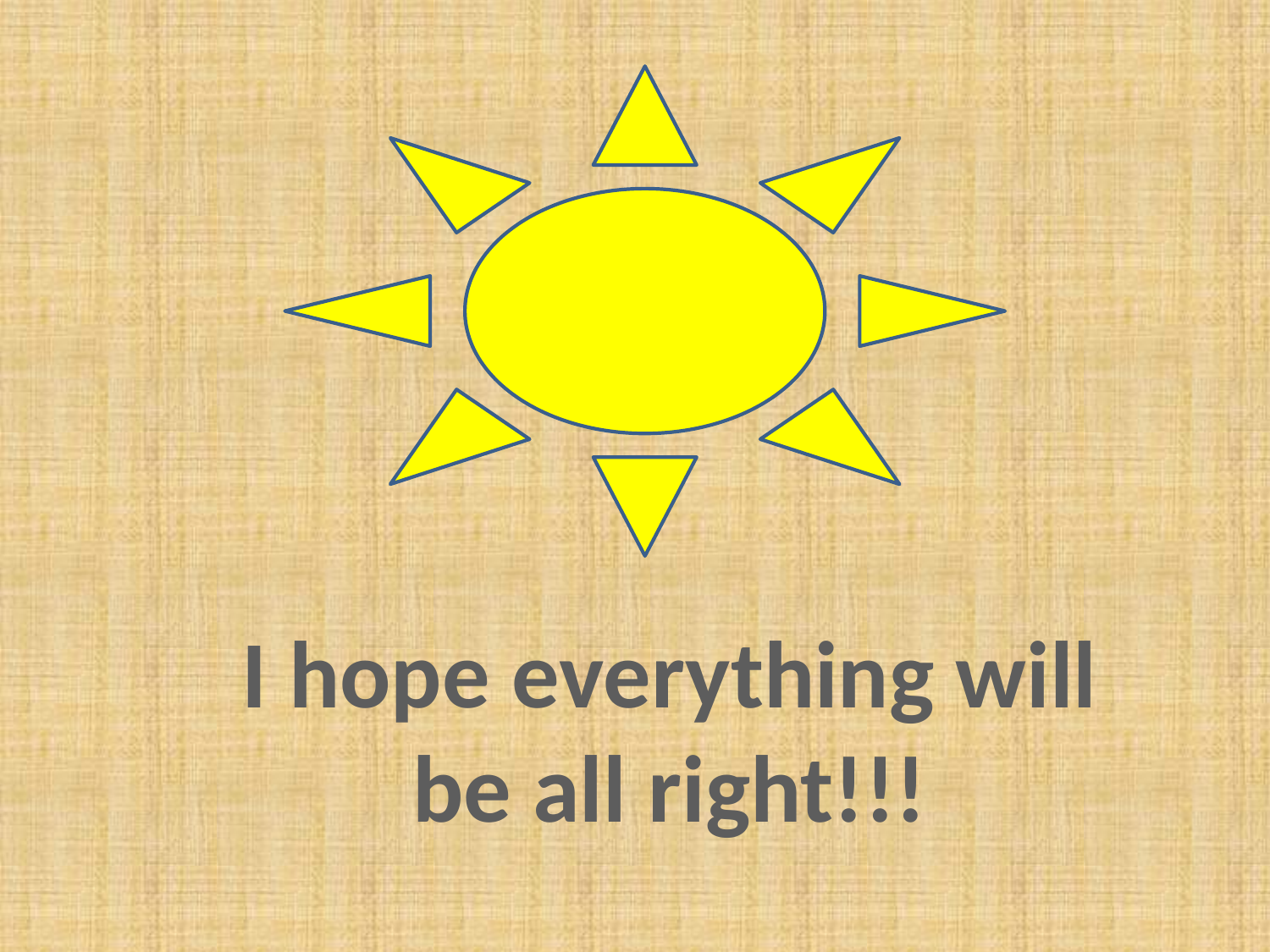

I hope everything will be all right!!!